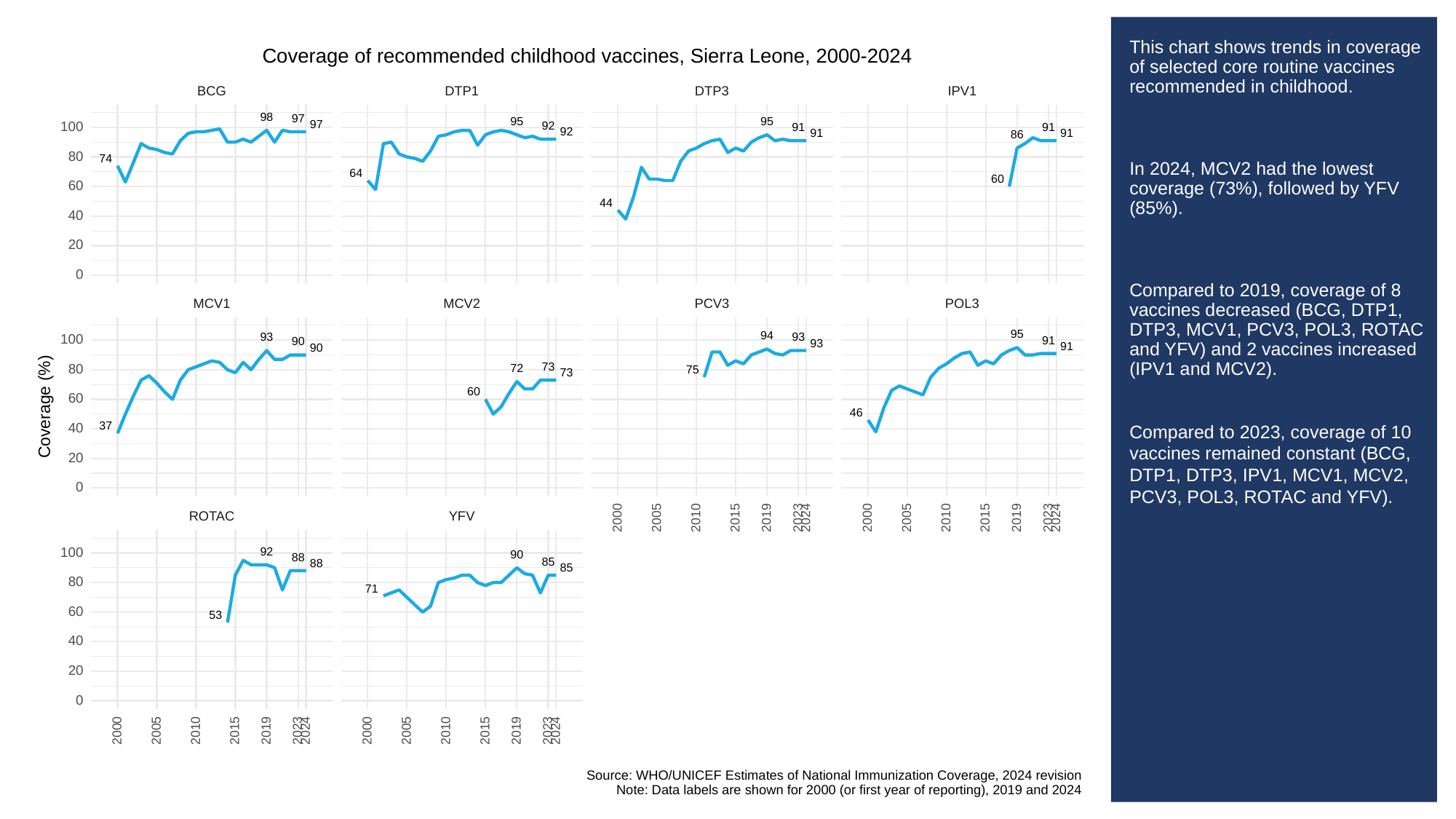

# This chart shows trends in coverage of selected core routine vaccines recommended in childhood.

In 2024, MCV2 had the lowest coverage (73%), followed by YFV (85%).

Compared to 2019, coverage of 8 vaccines decreased (BCG, DTP1, DTP3, MCV1, PCV3, POL3, ROTAC and YFV) and 2 vaccines increased (IPV1 and MCV2).

Compared to 2023, coverage of 10 vaccines remained constant (BCG, DTP1, DTP3, IPV1, MCV1, MCV2, PCV3, POL3, ROTAC and YFV).

Coverage of recommended childhood vaccines, Sierra Leone, 2000-2024
BCG
DTP3
DTP1
IPV1

98
97
95
95
97
100
92
91
91

92

91
91

86

80
74

64

60
60

44

40

20

0

POL3
PCV3
MCV1
MCV2

95
94
93
93
100
91
90
93

91
90

73
80
72
75
73

60
60
Coverage (%)

46

37
40

20

0

ROTAC
YFV
2023
2023
2000
2005
2010
2015
2019
2024
2000
2005
2010
2015
2019
2024

100
92
90

88
85
88

85

80

71

60
53

40

20

0

2023
2023
2000
2005
2010
2015
2019
2024
2000
2005
2010
2015
2019
2024
Source: WHO/UNICEF Estimates of National Immunization Coverage, 2024 revision
Note: Data labels are shown for 2000 (or first year of reporting), 2019 and 2024